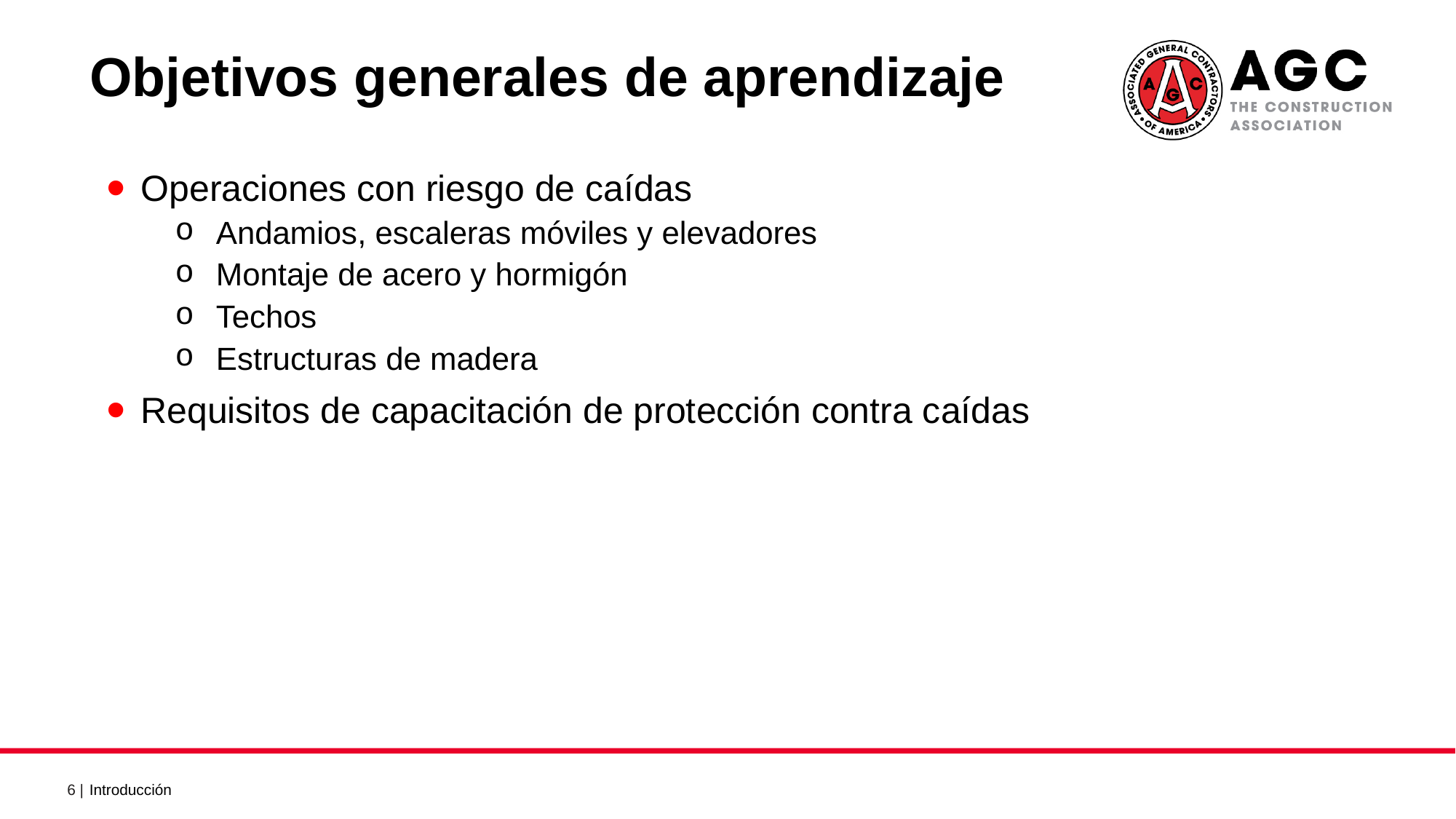

Objetivos generales de aprendizaje 2
Operaciones con riesgo de caídas
Andamios, escaleras móviles y elevadores
Montaje de acero y hormigón
Techos
Estructuras de madera
Requisitos de capacitación de protección contra caídas
Introducción